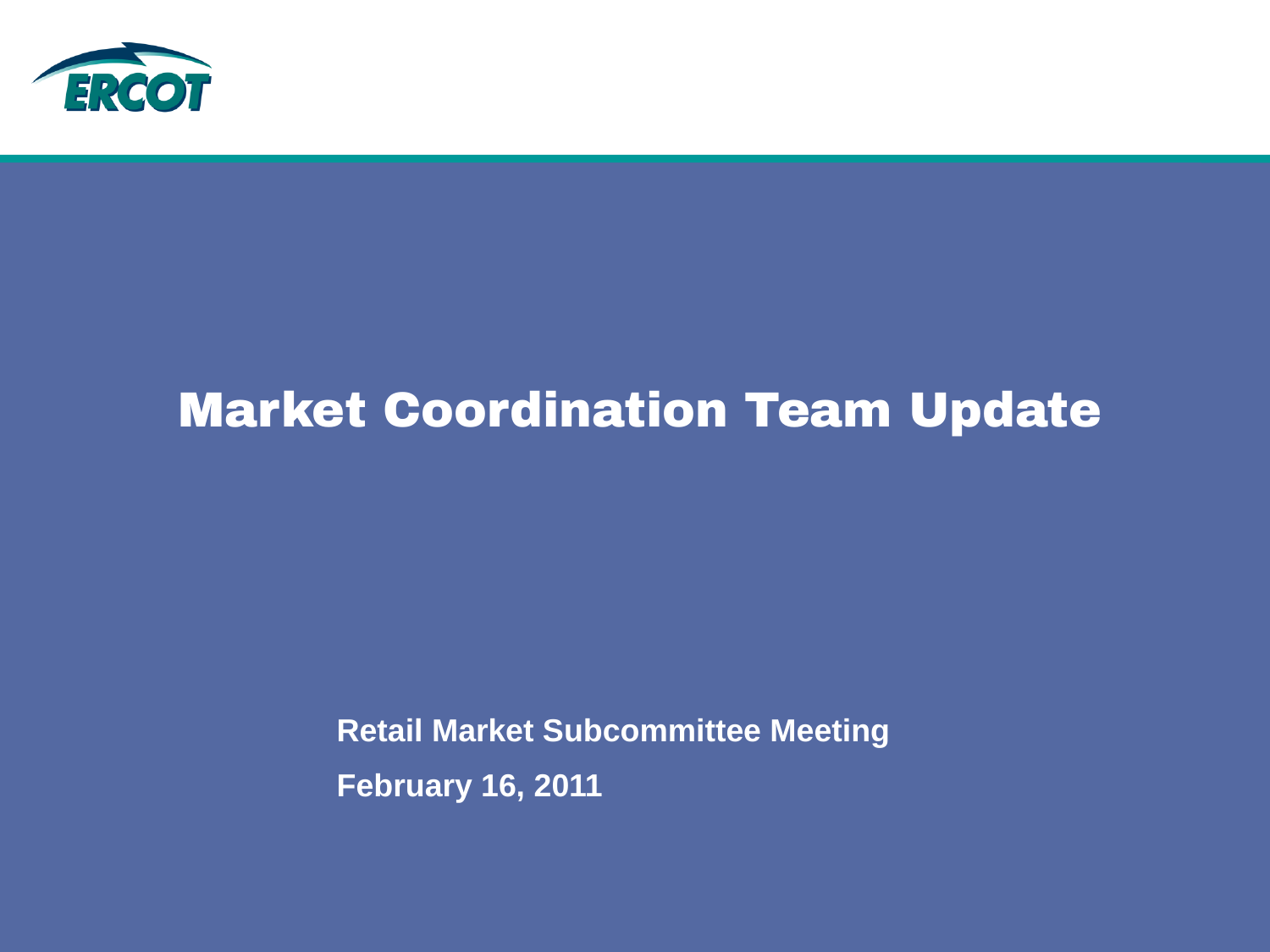

# Market Coordination Team Update
Retail Market Subcommittee Meeting
February 16, 2011